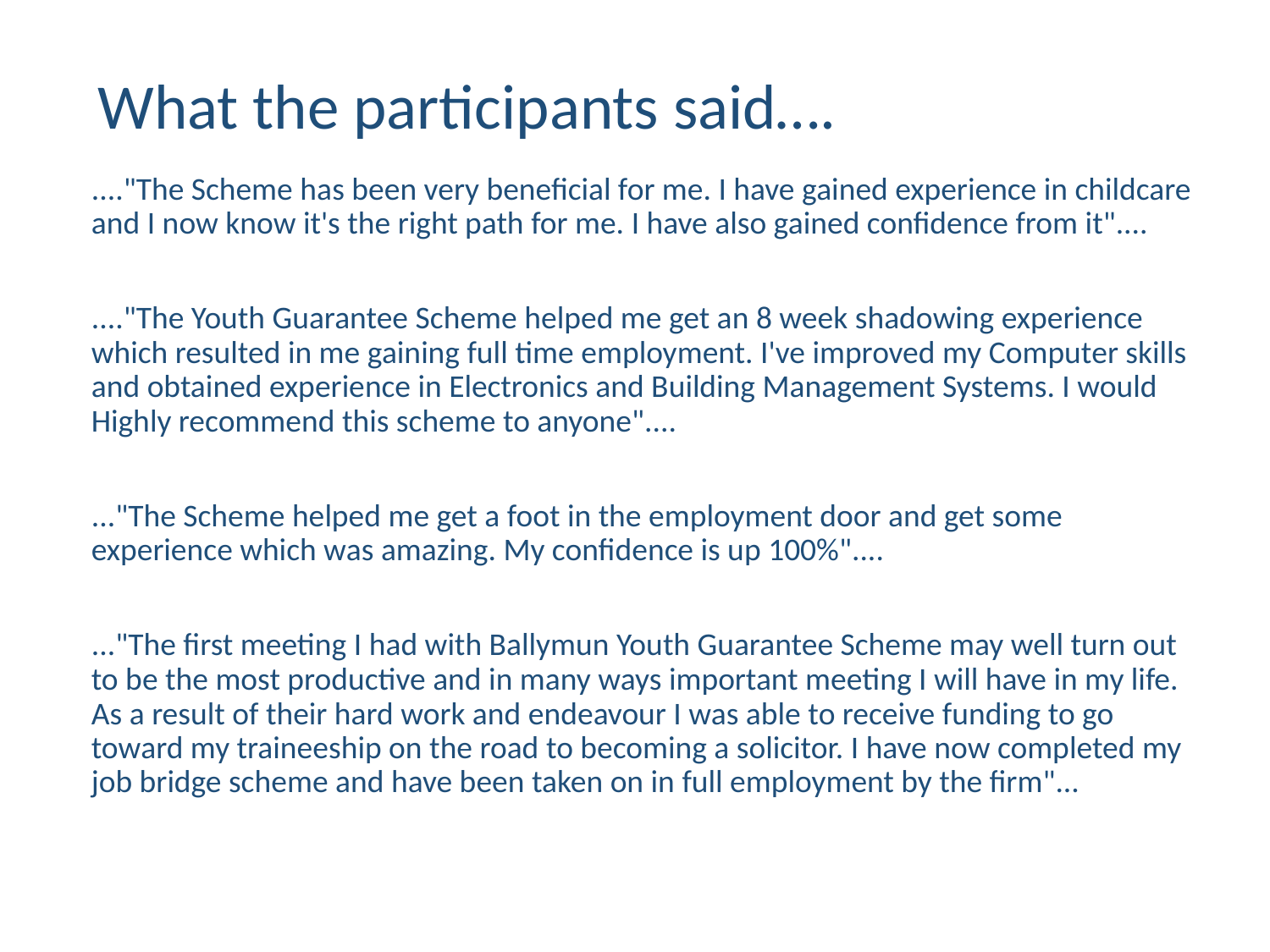

# What the participants said….
...."The Scheme has been very beneficial for me. I have gained experience in childcare and I now know it's the right path for me. I have also gained confidence from it"....

...."The Youth Guarantee Scheme helped me get an 8 week shadowing experience which resulted in me gaining full time employment. I've improved my Computer skills and obtained experience in Electronics and Building Management Systems. I would Highly recommend this scheme to anyone"....

..."The Scheme helped me get a foot in the employment door and get some experience which was amazing. My confidence is up 100%"....

..."The first meeting I had with Ballymun Youth Guarantee Scheme may well turn out to be the most productive and in many ways important meeting I will have in my life. As a result of their hard work and endeavour I was able to receive funding to go toward my traineeship on the road to becoming a solicitor. I have now completed my job bridge scheme and have been taken on in full employment by the firm"...